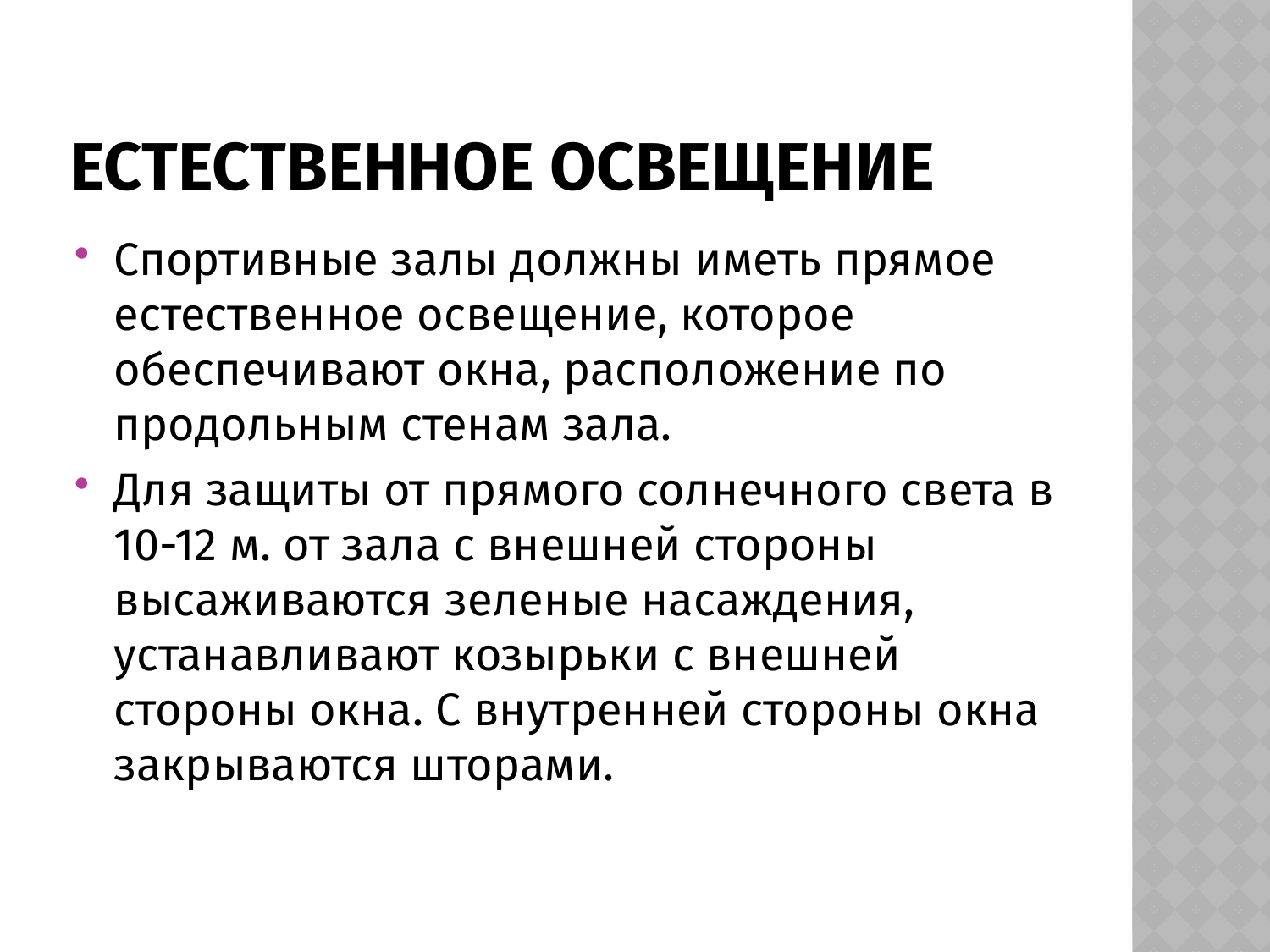

# Естественное освещение
Спортивные залы должны иметь прямое естественное освещение, которое обеспечивают окна, расположение по продольным стенам зала.
Для защиты от прямого солнечного света в 10-12 м. от зала с внешней стороны высаживаются зеленые насаждения, устанавливают козырьки с внешней стороны окна. С внутренней стороны окна закрываются шторами.